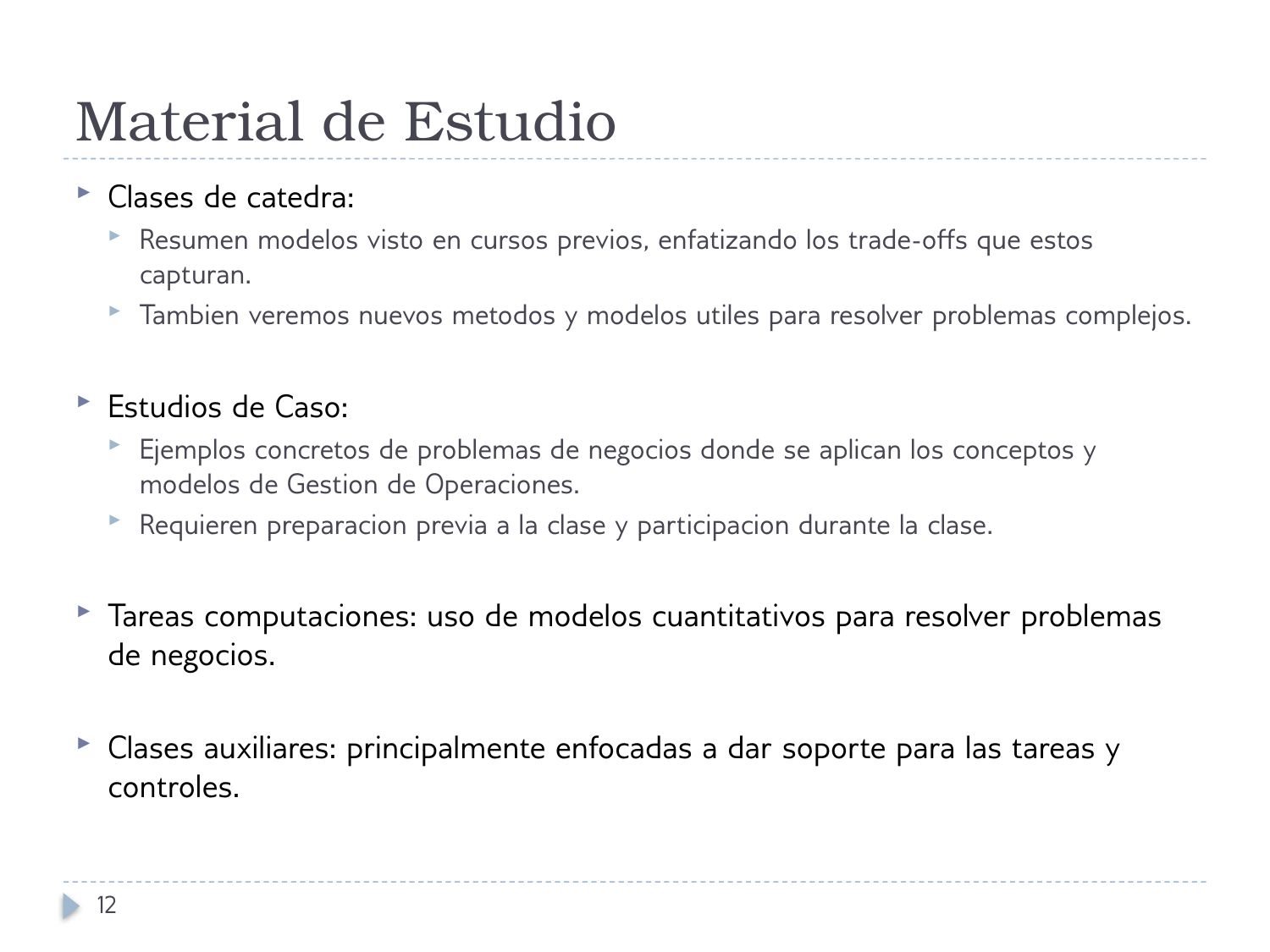

# Material de Estudio
Clases de catedra:
Resumen modelos visto en cursos previos, enfatizando los trade-offs que estos capturan.
Tambien veremos nuevos metodos y modelos utiles para resolver problemas complejos.

Estudios de Caso:
Ejemplos concretos de problemas de negocios donde se aplican los conceptos y modelos de Gestion de Operaciones.
Requieren preparacion previa a la clase y participacion durante la clase.

Tareas computaciones: uso de modelos cuantitativos para resolver problemas de negocios.

Clases auxiliares: principalmente enfocadas a dar soporte para las tareas y controles.

12